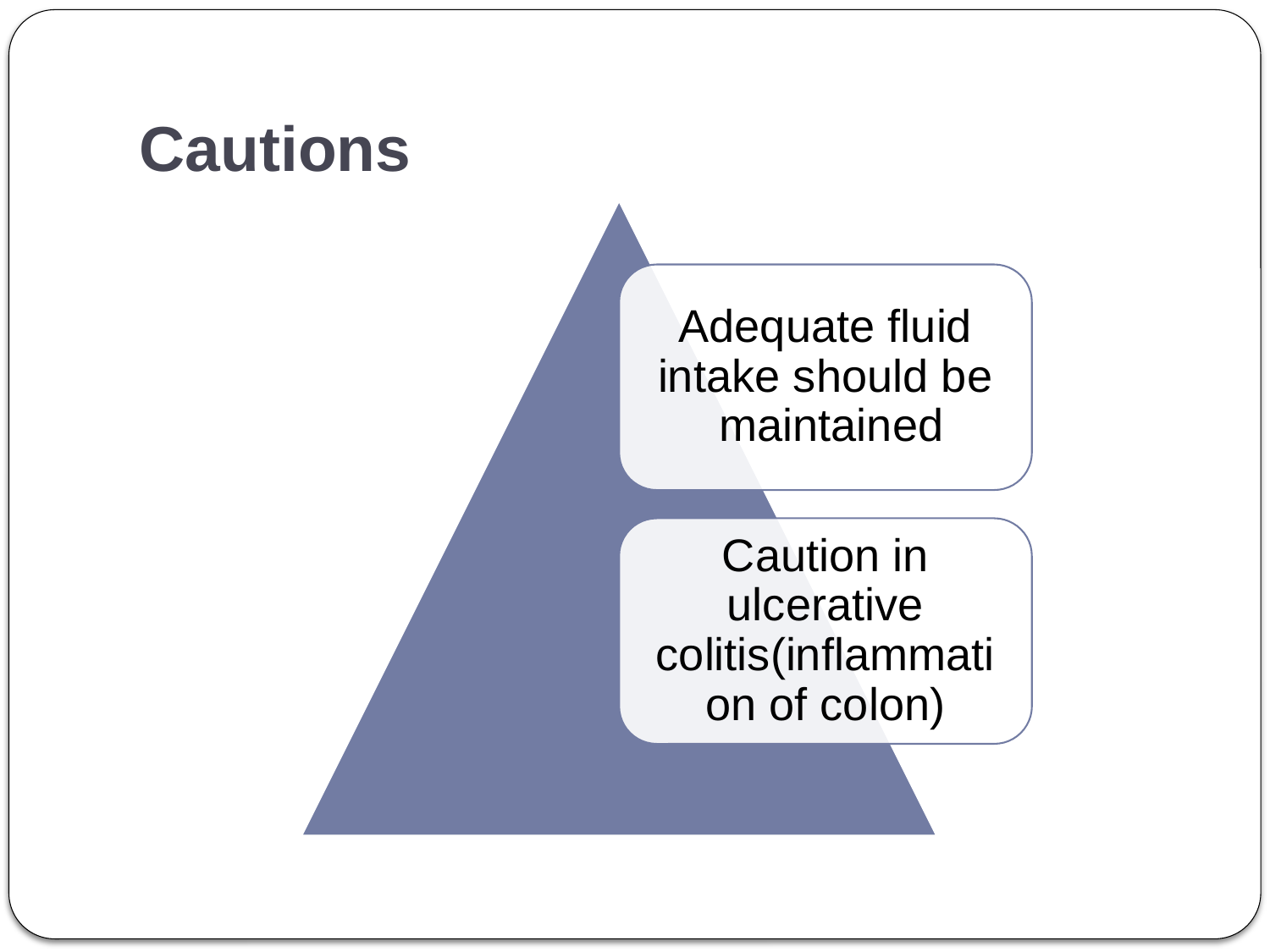

# Cautions
Adequate fluid intake should be maintained
Caution in ulcerative colitis(inflammation of colon)